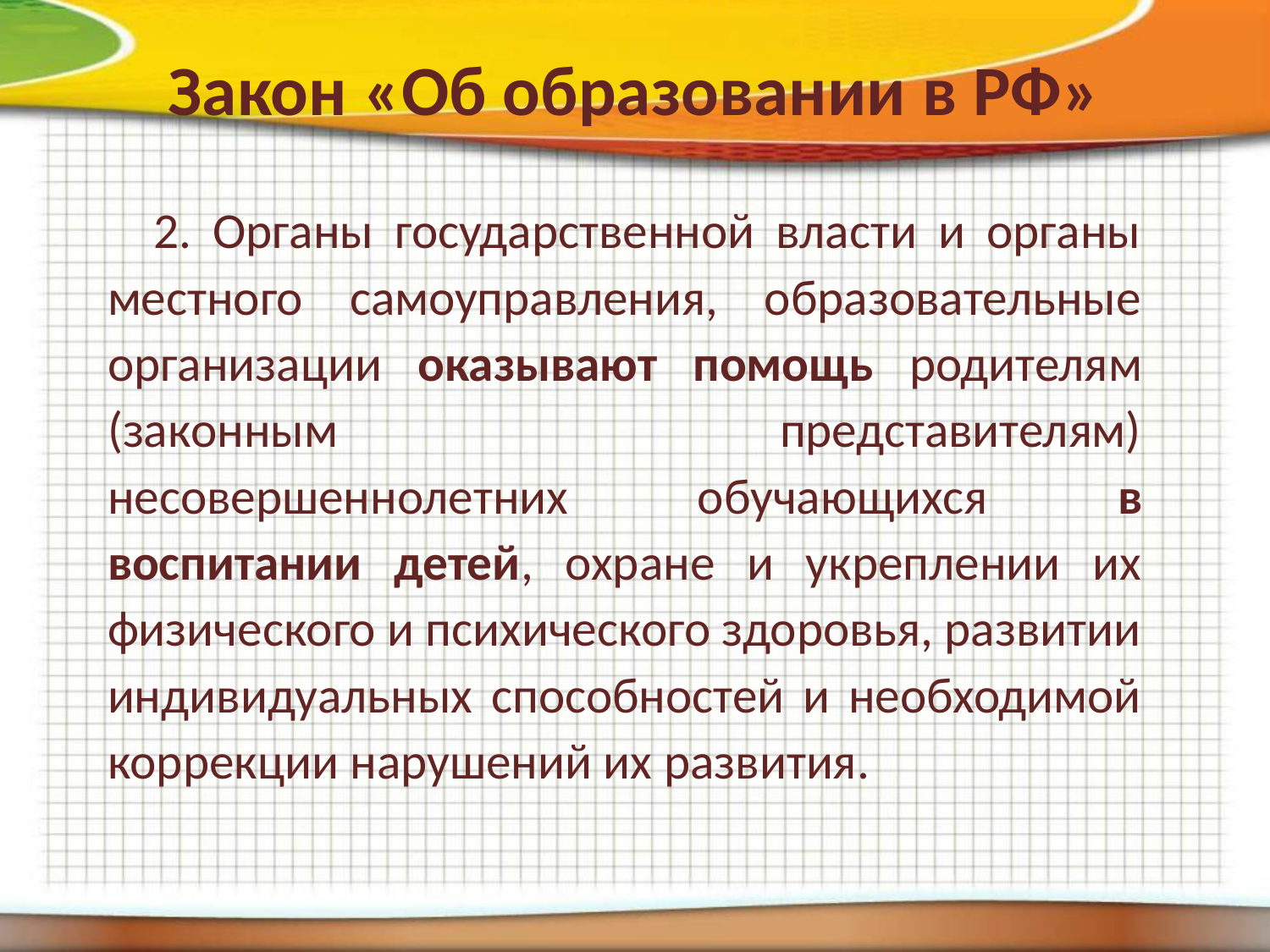

# Закон «Об образовании в РФ»
2. Органы государственной власти и органы местного самоуправления, образовательные организации оказывают помощь родителям (законным представителям) несовершеннолетних обучающихся в воспитании детей, охране и укреплении их физического и психического здоровья, развитии индивидуальных способностей и необходимой коррекции нарушений их развития.